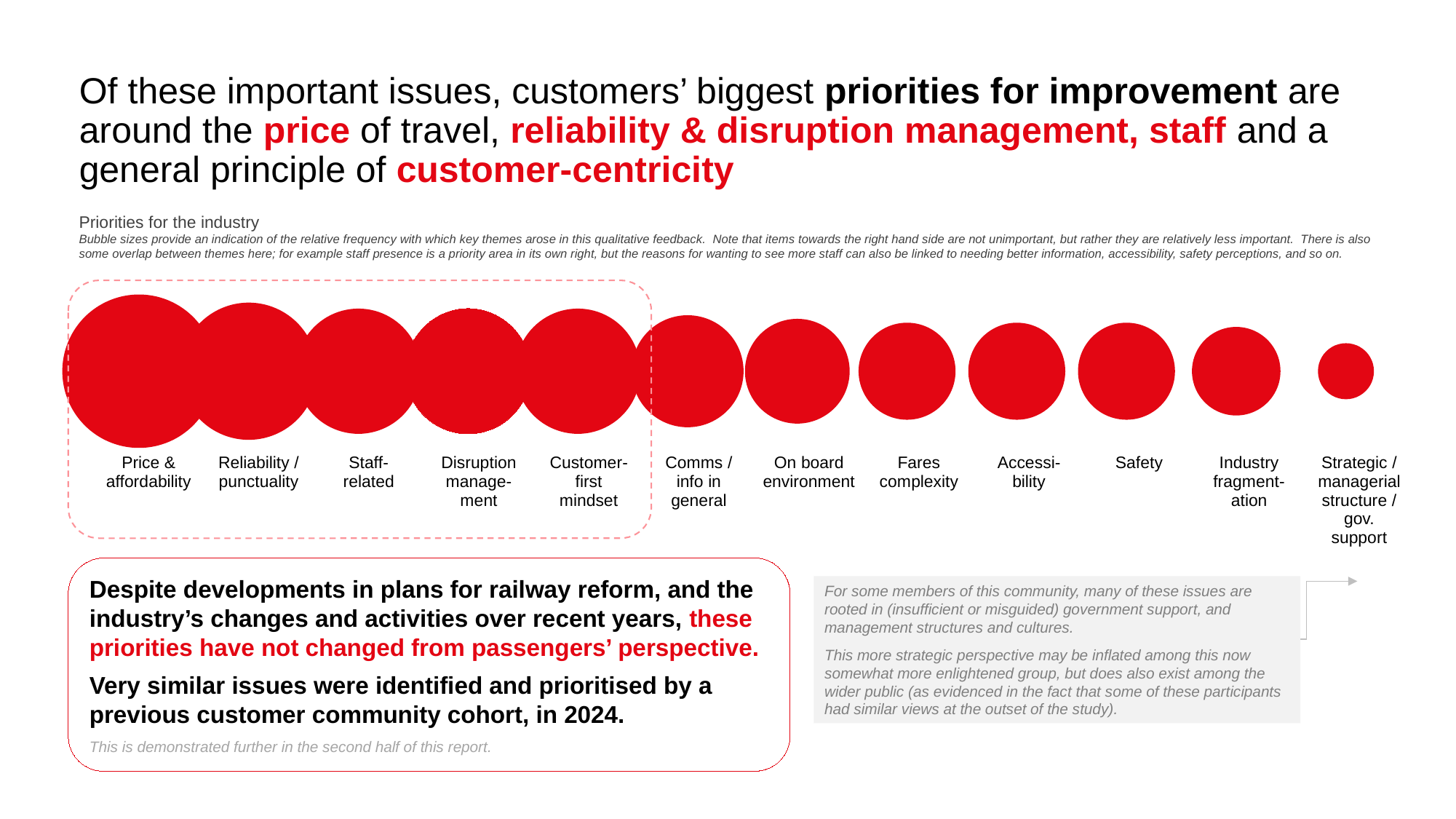

# Of these important issues, customers’ biggest priorities for improvement are around the price of travel, reliability & disruption management, staff and a general principle of customer-centricity
Priorities for the industry
Bubble sizes provide an indication of the relative frequency with which key themes arose in this qualitative feedback.  Note that items towards the right hand side are not unimportant, but rather they are relatively less important.  There is also some overlap between themes here; for example staff presence is a priority area in its own right, but the reasons for wanting to see more staff can also be linked to needing better information, accessibility, safety perceptions, and so on.

### Chart

| Category |  |
|---|---|
| Price & affordability | Reliability / punctuality | Staff- related | Disruption manage-ment | Customer-first mindset | Comms / info in general | On board environment | Fares complexity | Accessi-bility | Safety | Industry fragment-ation | Strategic / managerial structure / gov. support |
| --- | --- | --- | --- | --- | --- | --- | --- | --- | --- | --- | --- |
Despite developments in plans for railway reform, and the industry’s changes and activities over recent years, these priorities have not changed from passengers’ perspective.
Very similar issues were identified and prioritised by a previous customer community cohort, in 2024.
This is demonstrated further in the second half of this report.
For some members of this community, many of these issues are rooted in (insufficient or misguided) government support, and management structures and cultures.
This more strategic perspective may be inflated among this now somewhat more enlightened group, but does also exist among the wider public (as evidenced in the fact that some of these participants had similar views at the outset of the study).